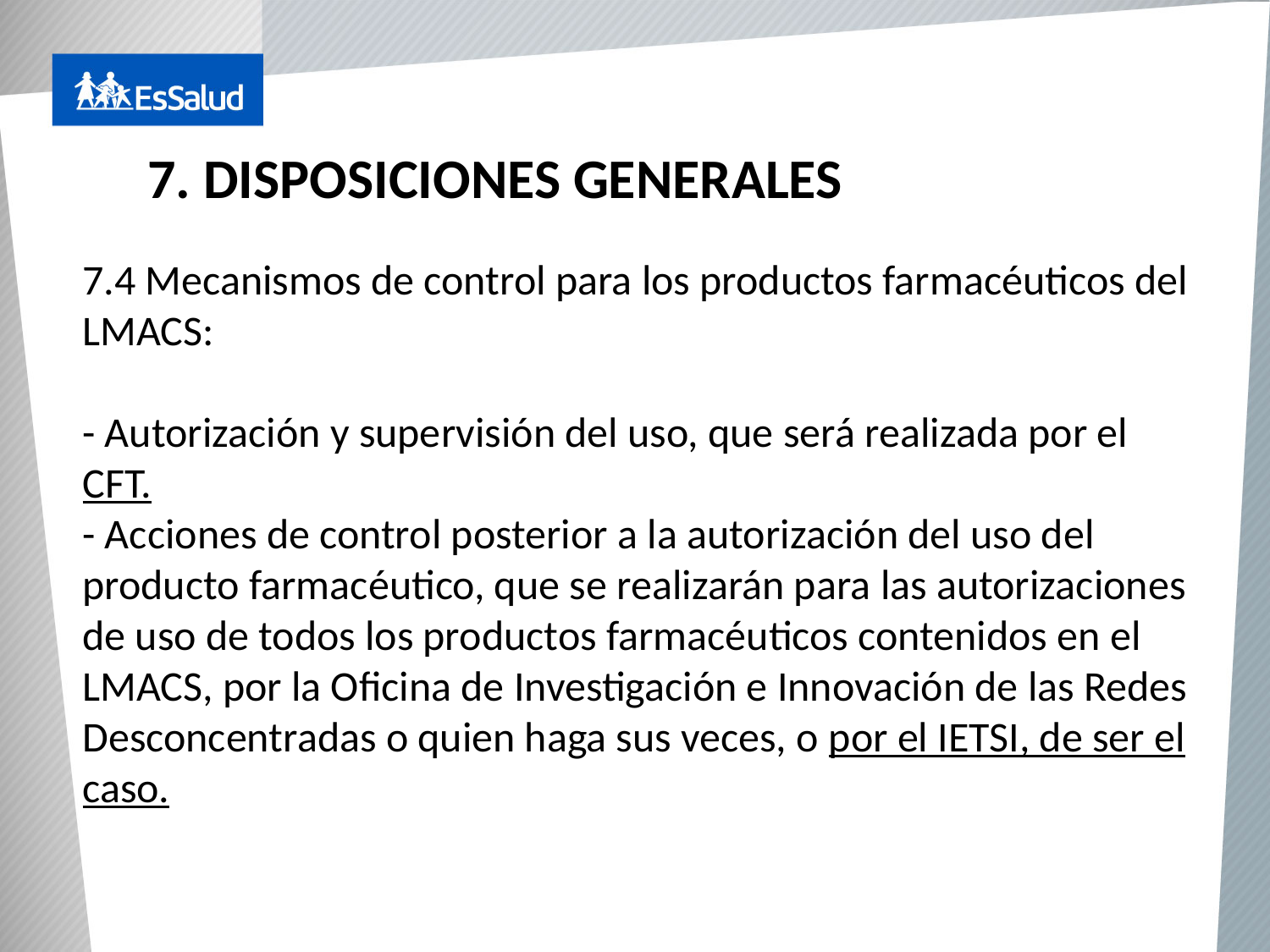

# 7. DISPOSICIONES GENERALES
7.4 Mecanismos de control para los productos farmacéuticos del LMACS:

- Autorización y supervisión del uso, que será realizada por el CFT.
- Acciones de control posterior a la autorización del uso del producto farmacéutico, que se realizarán para las autorizaciones de uso de todos los productos farmacéuticos contenidos en el LMACS, por la Oficina de Investigación e Innovación de las Redes Desconcentradas o quien haga sus veces, o por el IETSI, de ser el caso.